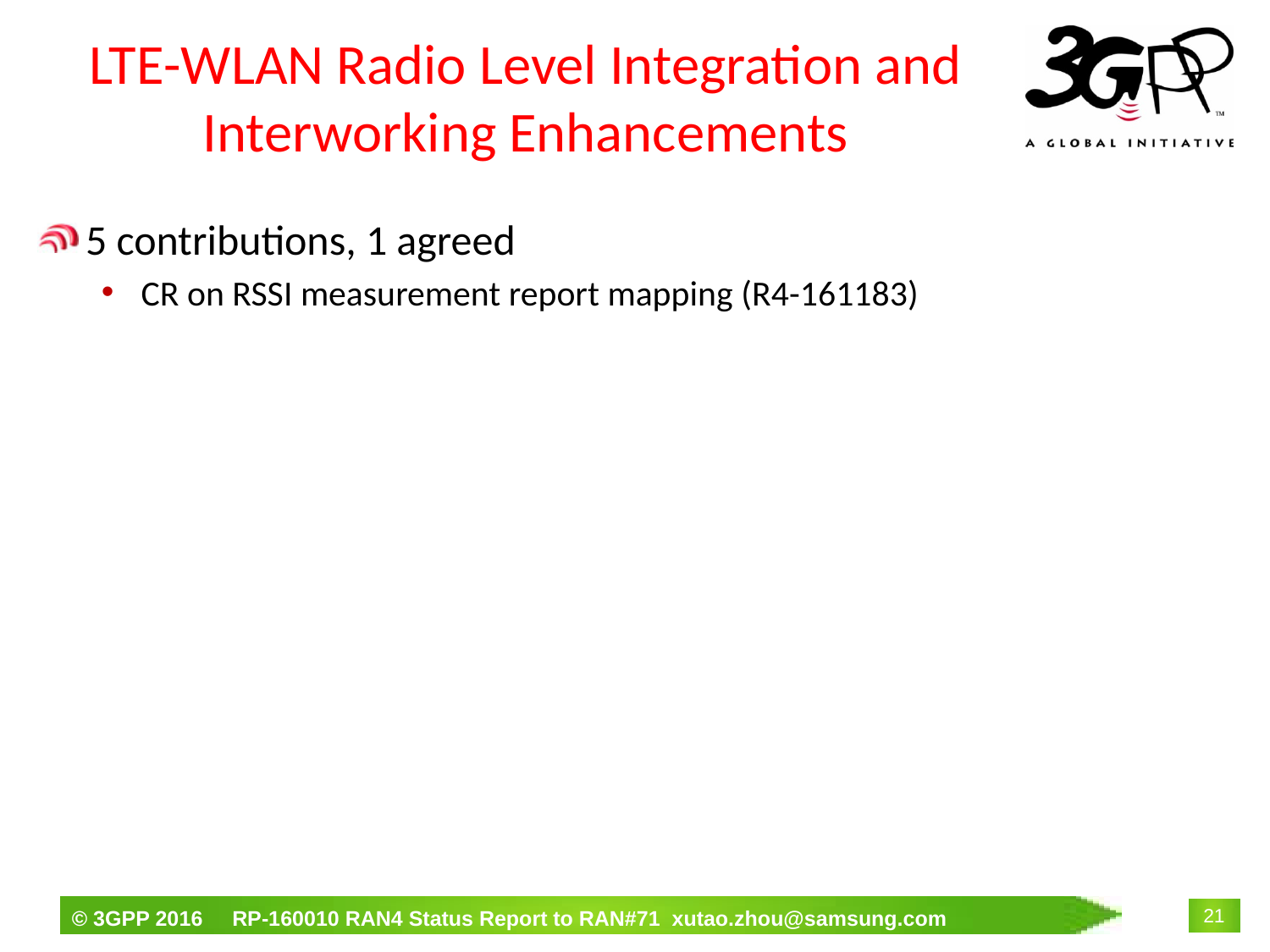

# LTE-WLAN Radio Level Integration and Interworking Enhancements
5 contributions, 1 agreed
CR on RSSI measurement report mapping (R4-161183)